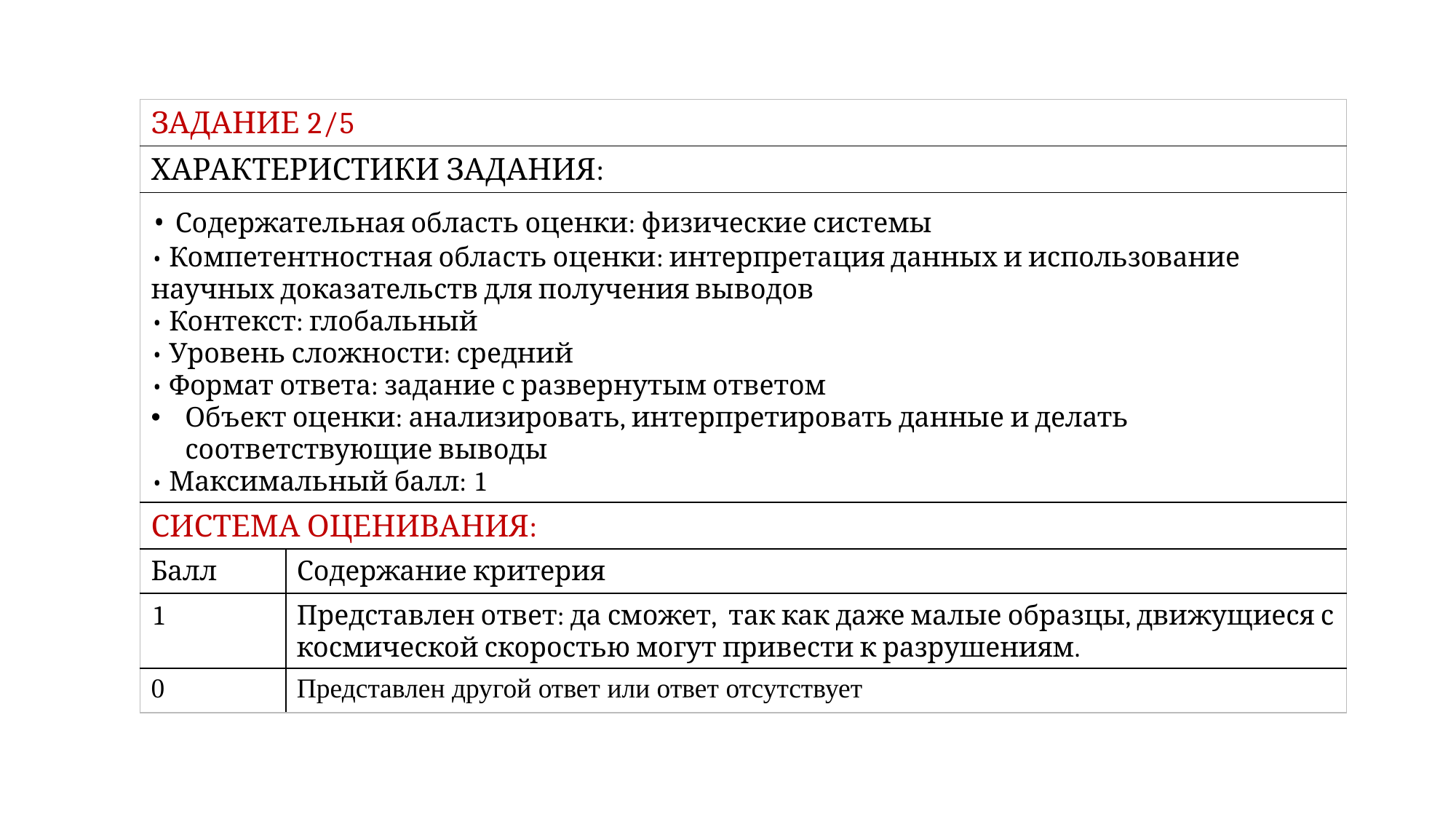

| ЗАДАНИЕ 2/5 |  |
| --- | --- |
| ХАРАКТЕРИСТИКИ ЗАДАНИЯ: |  |
| • Содержательная область оценки: физические системы • Компетентностная область оценки: интерпретация данных и использование научных доказательств для получения выводов • Контекст: глобальный • Уровень сложности: средний • Формат ответа: задание с развернутым ответом Объект оценки: анализировать, интерпретировать данные и делать соответствующие выводы • Максимальный балл: 1 |  |
| СИСТЕМА ОЦЕНИВАНИЯ: |  |
| Балл | Содержание критерия |
| 1 | Представлен ответ: да сможет, так как даже малые образцы, движущиеся с космической скоростью могут привести к разрушениям. |
| 0 | Представлен другой ответ или ответ отсутствует |